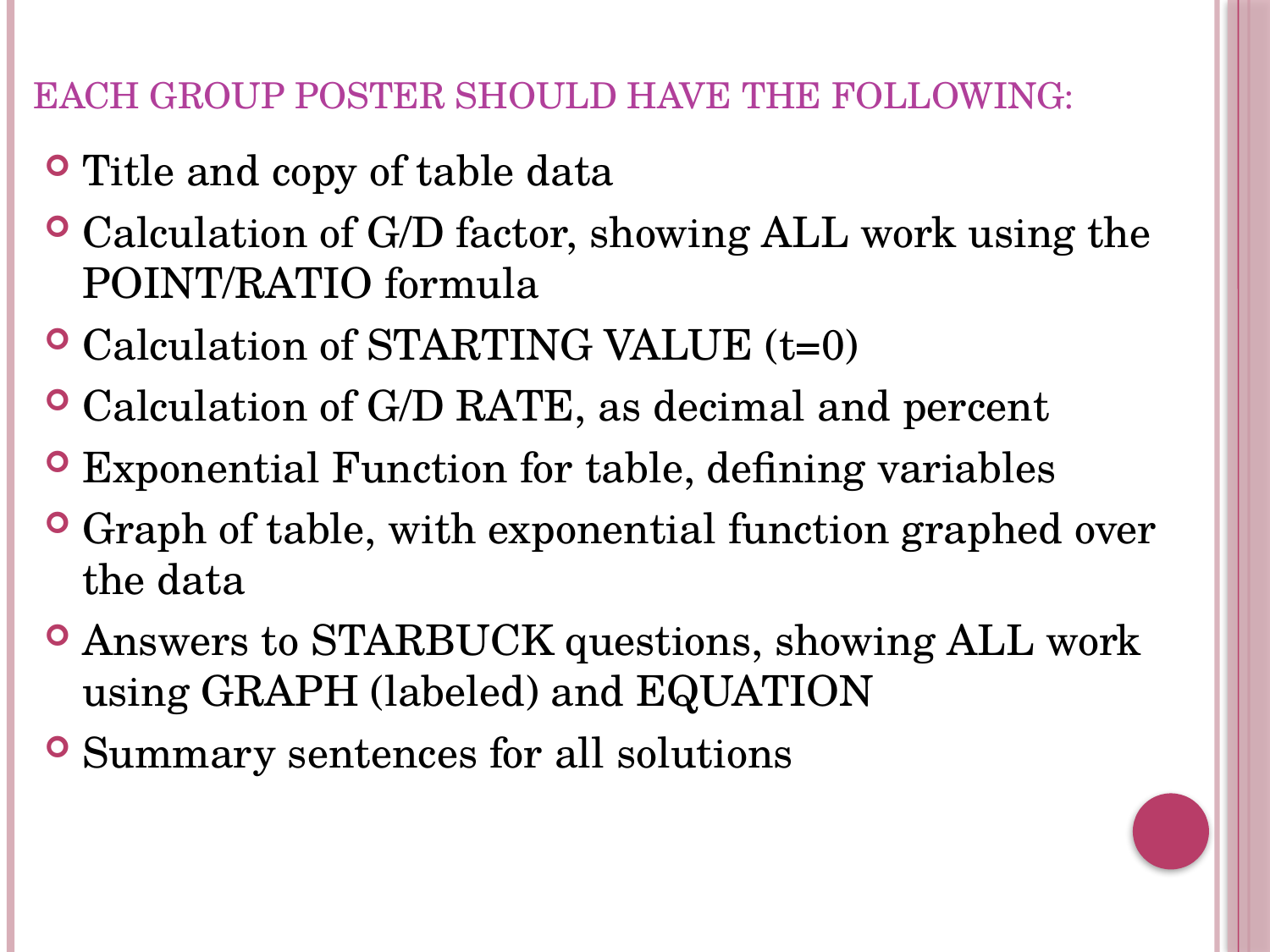

# Each group poster should have the following:
Title and copy of table data
Calculation of G/D factor, showing ALL work using the POINT/RATIO formula
Calculation of STARTING VALUE (t=0)
Calculation of G/D RATE, as decimal and percent
Exponential Function for table, defining variables
Graph of table, with exponential function graphed over the data
Answers to STARBUCK questions, showing ALL work using GRAPH (labeled) and EQUATION
Summary sentences for all solutions